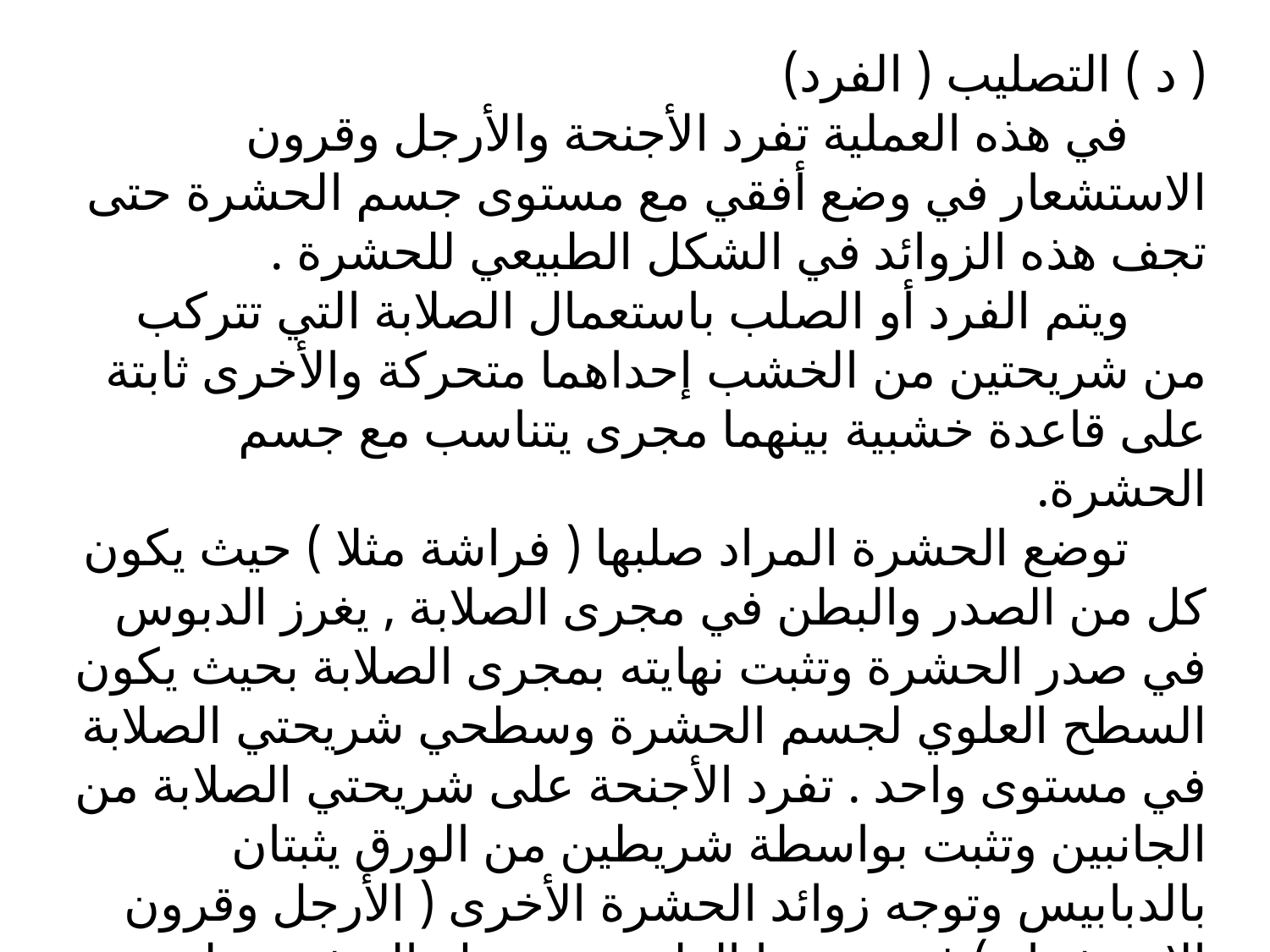

( د ) التصليب ( الفرد)
      في هذه العملية تفرد الأجنحة والأرجل وقرون الاستشعار في وضع أفقي مع مستوى جسم الحشرة حتى تجف هذه الزوائد في الشكل الطبيعي للحشرة .
      ويتم الفرد أو الصلب باستعمال الصلابة التي تتركب من شريحتين من الخشب إحداهما متحركة والأخرى ثابتة على قاعدة خشبية بينهما مجرى يتناسب مع جسم الحشرة.
      توضع الحشرة المراد صلبها ( فراشة مثلا ) حيث يكون كل من الصدر والبطن في مجرى الصلابة , يغرز الدبوس في صدر الحشرة وتثبت نهايته بمجرى الصلابة بحيث يكون السطح العلوي لجسم الحشرة وسطحي شريحتي الصلابة في مستوى واحد . تفرد الأجنحة على شريحتي الصلابة من الجانبين وتثبت بواسطة شريطين من الورق يثبتان بالدبابيس وتوجه زوائد الحشرة الأخرى ( الأرجل وقرون الاستشعار ) في وضعها الطبيعي, وتترك الحشرة على الصلابة لبضعة أيام لتجف بعيدة عن هجمات النمل والحشرات الأخرى, ثم تنقل إلى صندوق الحفظ .